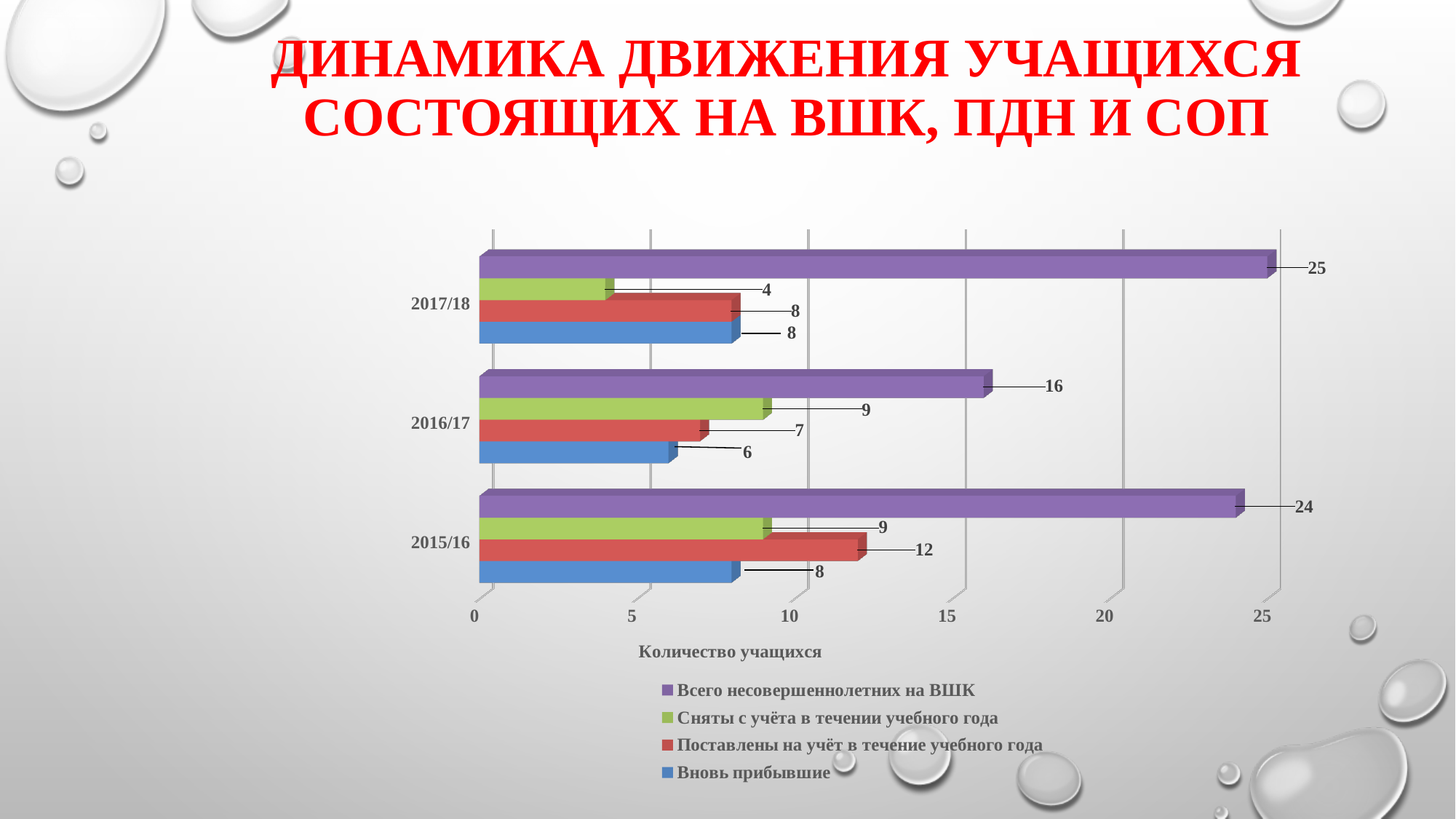

# Динамика движения учащихся состоящих на ВШК, ПДН и СОП

[unsupported chart]